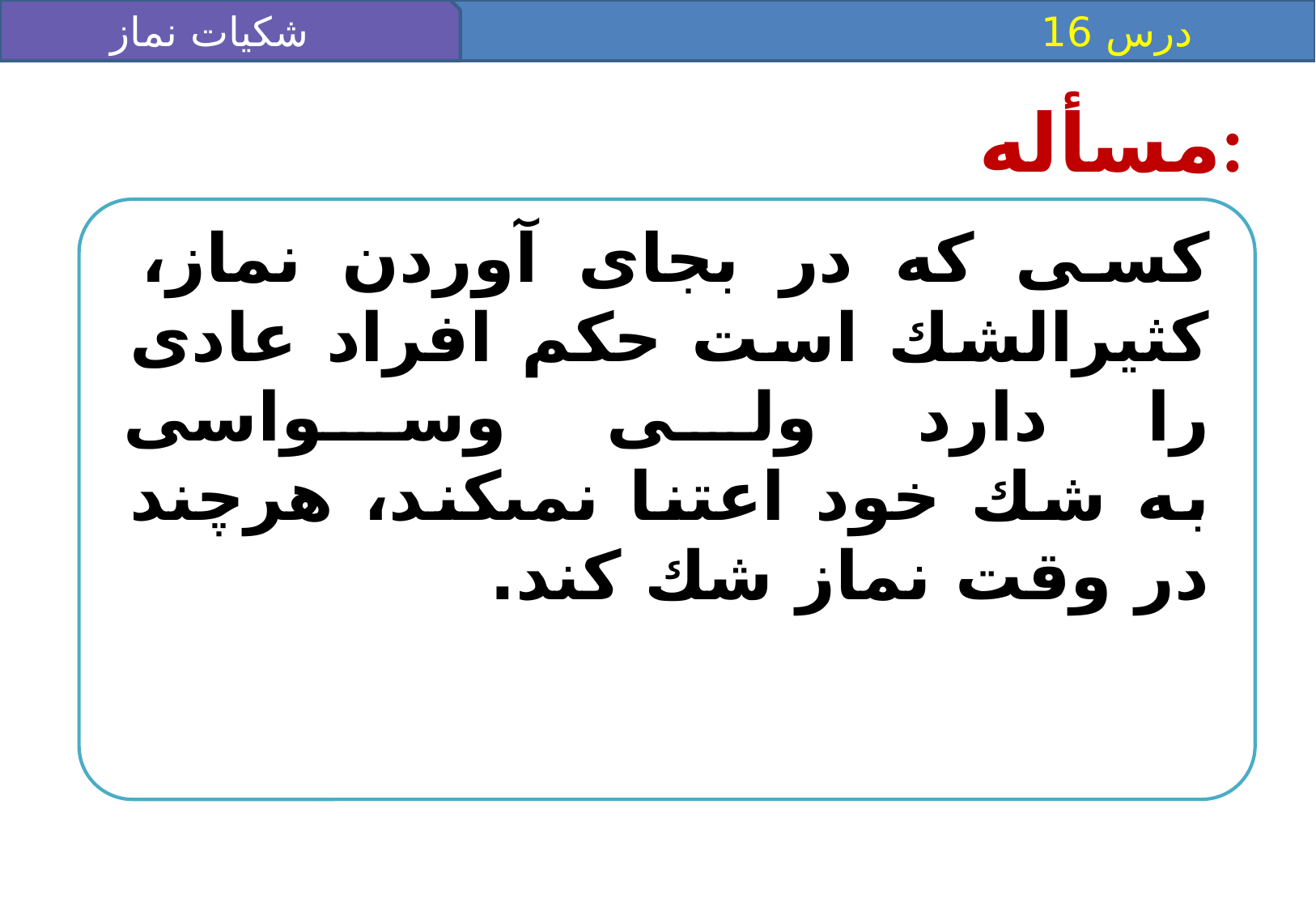

شکیات نماز 2
 درس 16
مسأله:

كسى كه در بجاى آوردن نماز، كثيرالشك است حكم افراد عادى را دارد ولى وسواسى
به شك خود اعتنا نمى‏كند، هرچند در وقت نماز شك كند.